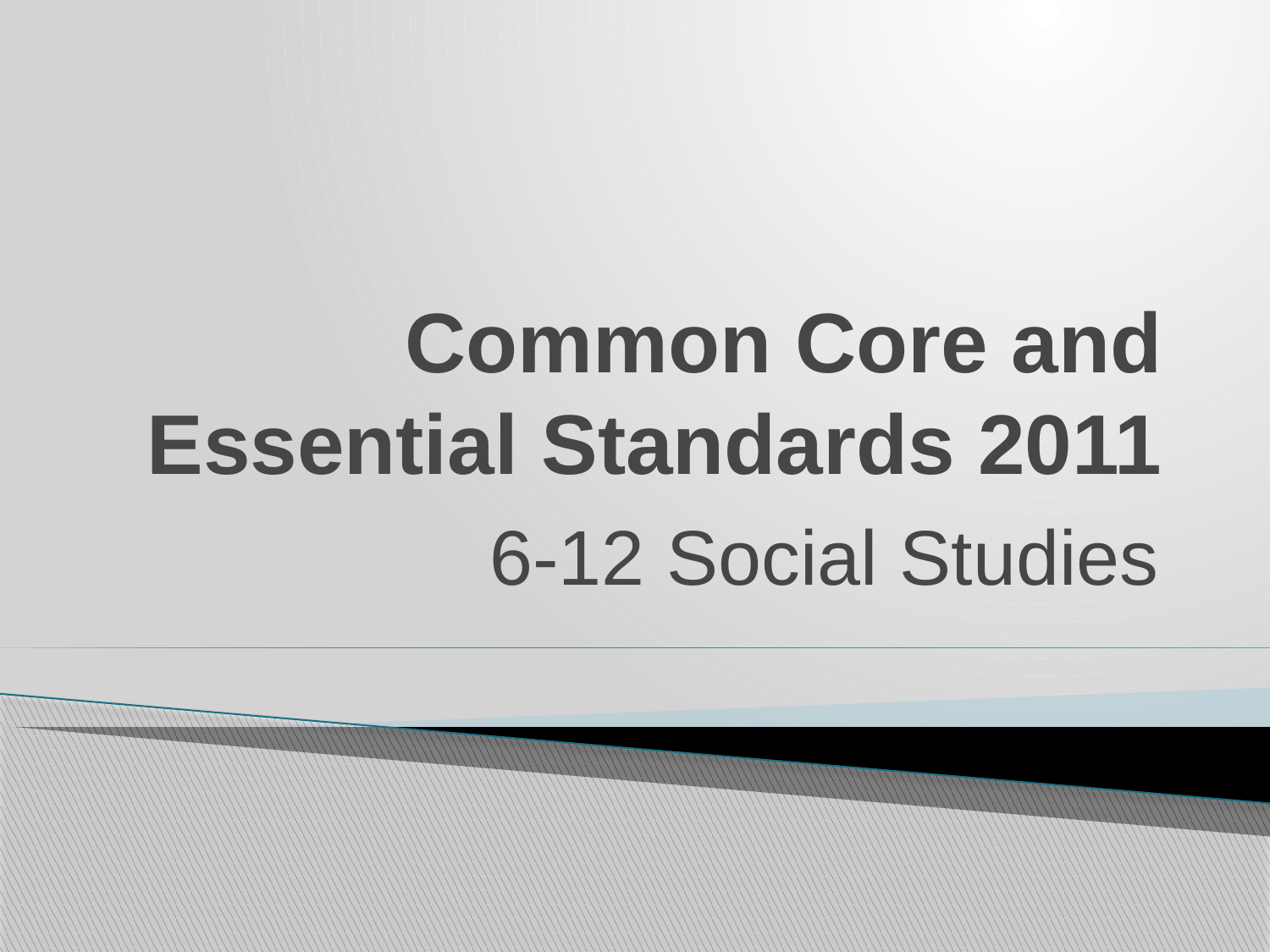

# Common Core and Essential Standards 2011
6-12 Social Studies